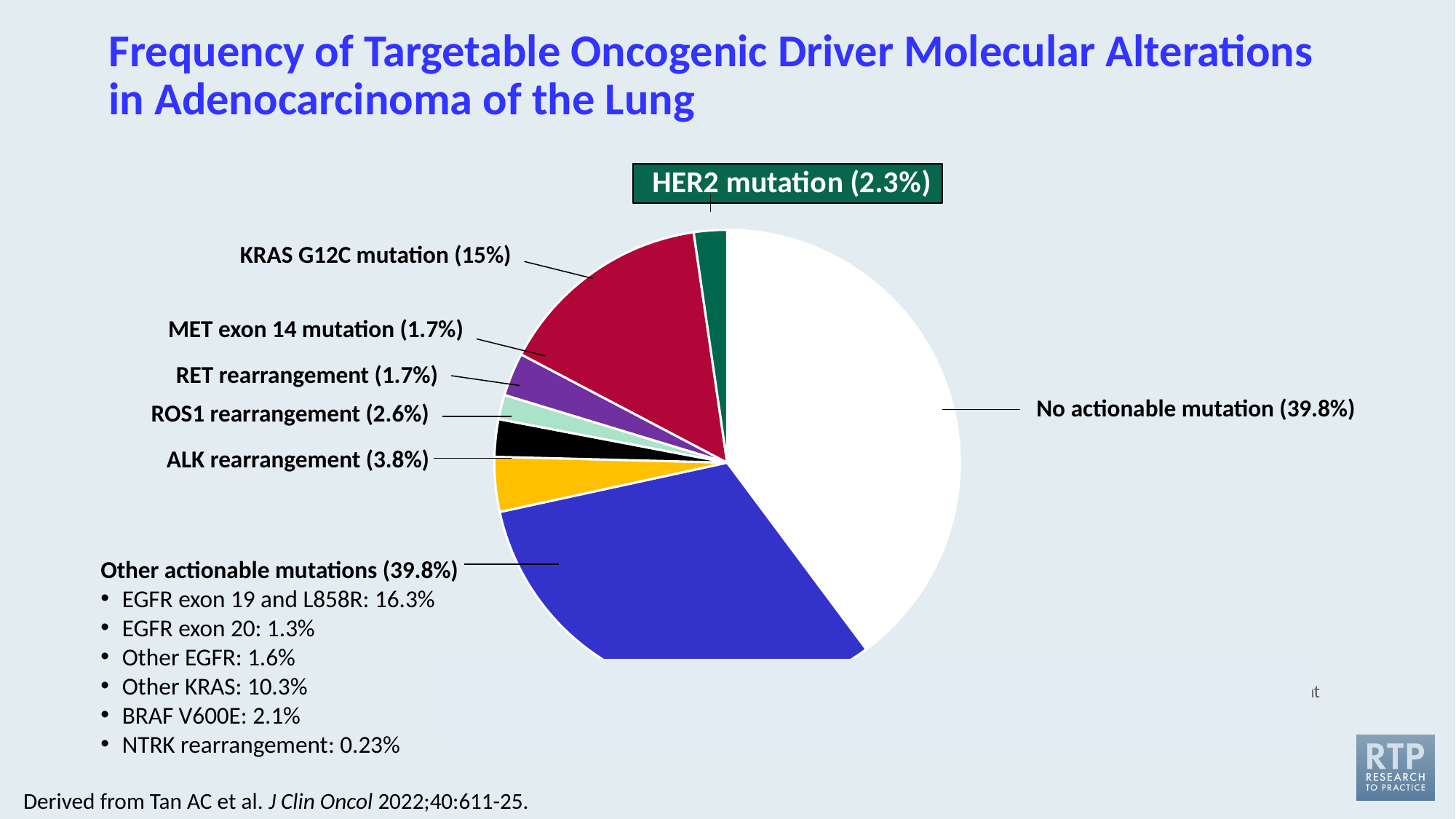

# Frequency of Targetable Oncogenic Driver Molecular Alterations in Adenocarcinoma of the Lung

### Chart: HER2 mutation (2.3%)

| Category | HER2 mutation (2.3%) |
|---|---|
| No actionable mutation | 0.398 |
| Other actionable mutations | 0.318 |
| ALK rearrangement | 0.038 |
| ROS1 rearrangement | 0.026 |
| RET rearrangement | 0.017 |
| MET exon 14 mutation | 0.03 |
| KRAS G12C mutation | 0.15 |
| HER2 mutation | 0.023 |
KRAS G12C mutation (15%)
MET exon 14 mutation (1.7%)
RET rearrangement (1.7%)
No actionable mutation (39.8%)
ROS1 rearrangement (2.6%)
ALK rearrangement (3.8%)
Other actionable mutations (39.8%)
EGFR exon 19 and L858R: 16.3%
EGFR exon 20: 1.3%
Other EGFR: 1.6%
Other KRAS: 10.3%
BRAF V600E: 2.1%
NTRK rearrangement: 0.23%

Derived from Tan AC et al. J Clin Oncol 2022;40:611-25.